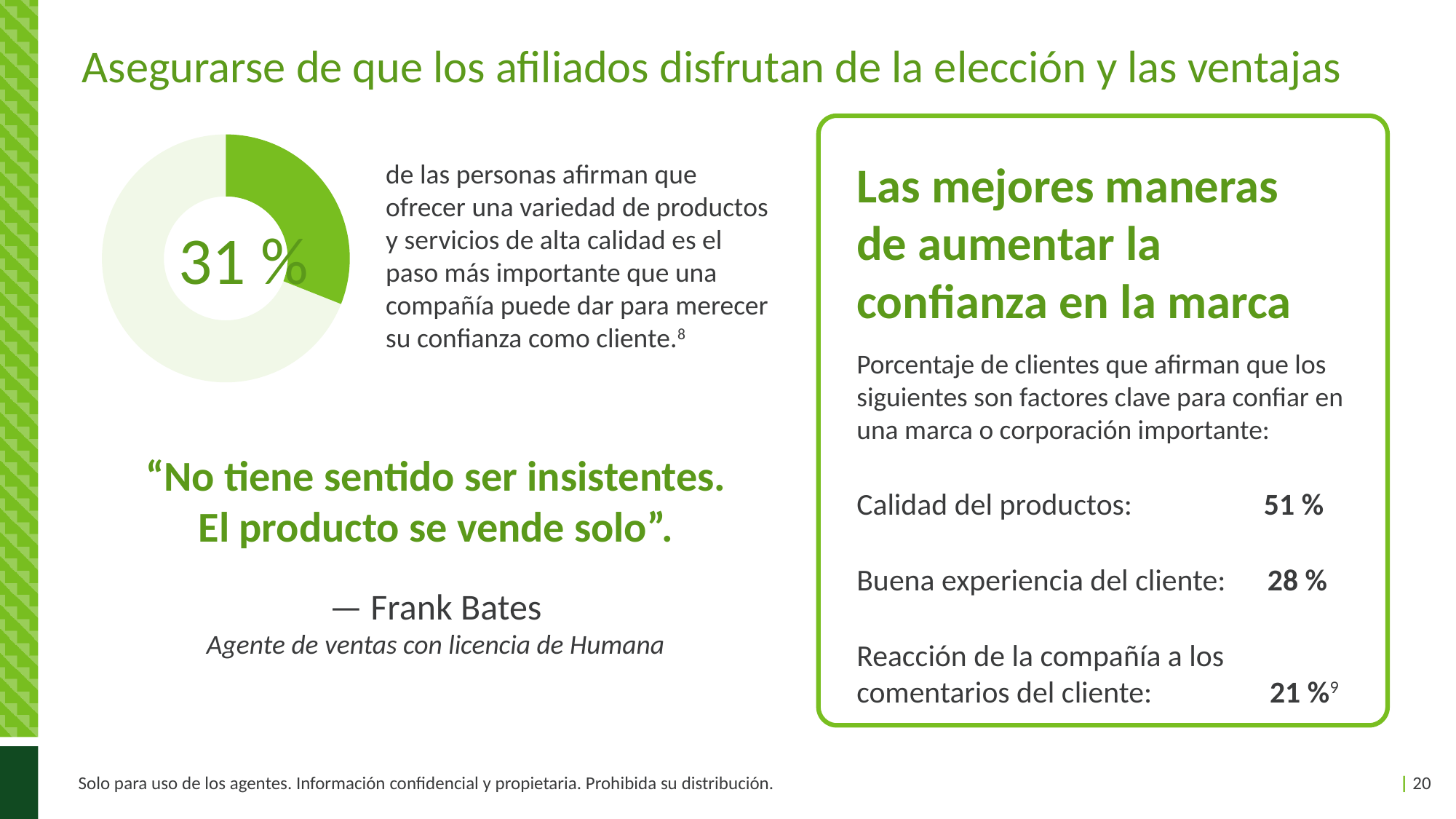

# Asegurarse de que los afiliados disfrutan de la elección y las ventajas

### Chart

| Category | Sales |
|---|---|
| 1st Qtr | 31.0 |
| 2nd Qtr | 69.0 |
de las personas afirman que ofrecer una variedad de productos y servicios de alta calidad es el paso más importante que una compañía puede dar para merecer su confianza como cliente.8
31 %
Las mejores maneras
de aumentar la confianza en la marca
Porcentaje de clientes que afirman que los siguientes son factores clave para confiar en una marca o corporación importante:
Calidad del productos:                   51 %
Buena experiencia del cliente:      28 %
Reacción de la compañía a los comentarios del cliente:                 21 %9
“No tiene sentido ser insistentes. El producto se vende solo”.

— Frank Bates
Agente de ventas con licencia de Humana
Solo para uso de los agentes. Información confidencial y propietaria. Prohibida su distribución.
| 20